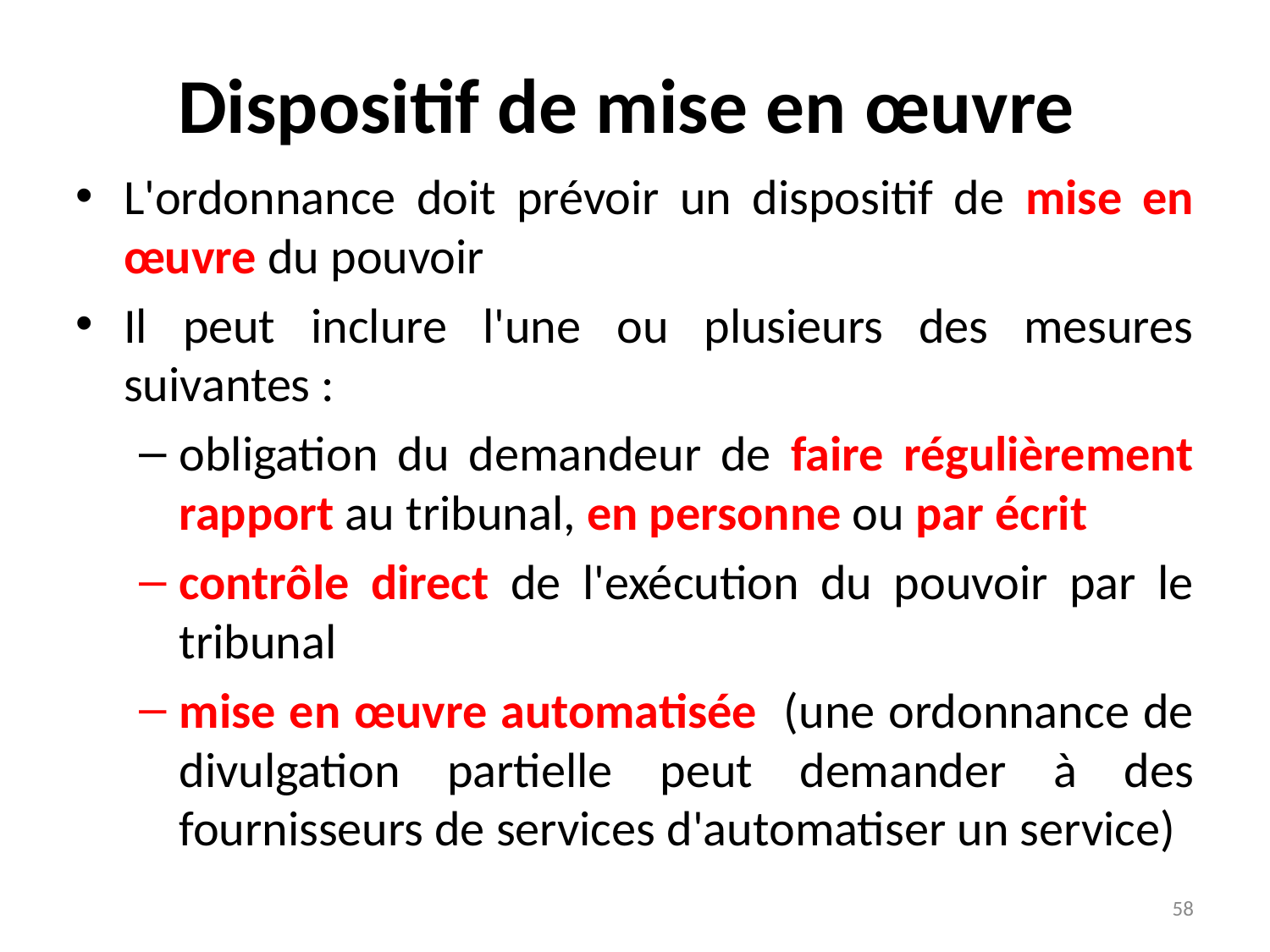

# Dispositif de mise en œuvre
L'ordonnance doit prévoir un dispositif de mise en œuvre du pouvoir
Il peut inclure l'une ou plusieurs des mesures suivantes :
obligation du demandeur de faire régulièrement rapport au tribunal, en personne ou par écrit
contrôle direct de l'exécution du pouvoir par le tribunal
mise en œuvre automatisée  (une ordonnance de divulgation partielle peut demander à des fournisseurs de services d'automatiser un service)

58